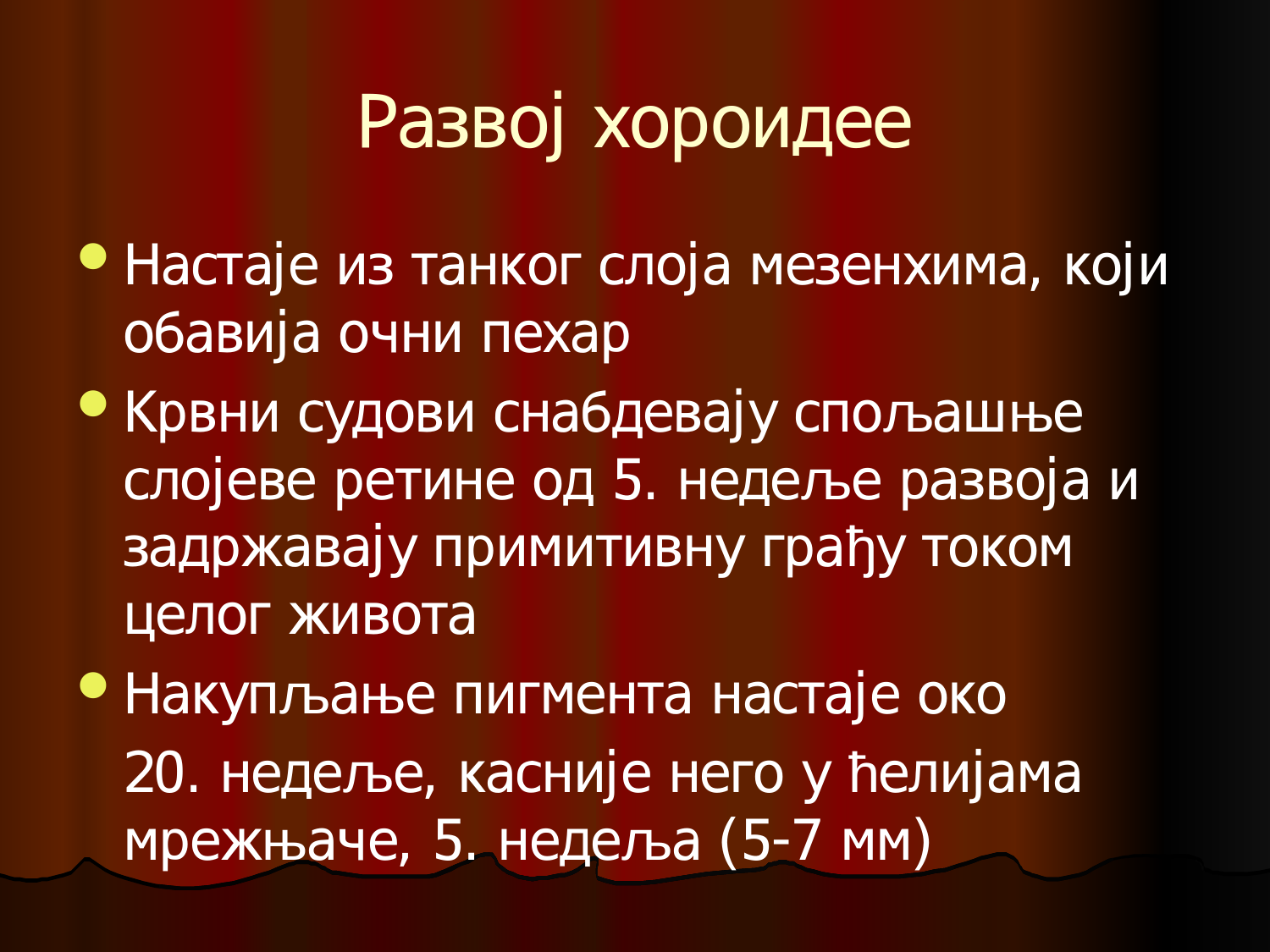

# Развој хороидее
Настаје из танког слоја мезенхима, који обавија очни пехар
Крвни судови снабдевају спољашње слојеве ретине од 5. недеље развоја и задржавају примитивну грађу током целог живота
Накупљање пигмента настаје око
	20. недеље, касније него у ћелијама мрежњаче, 5. недеља (5-7 мм)